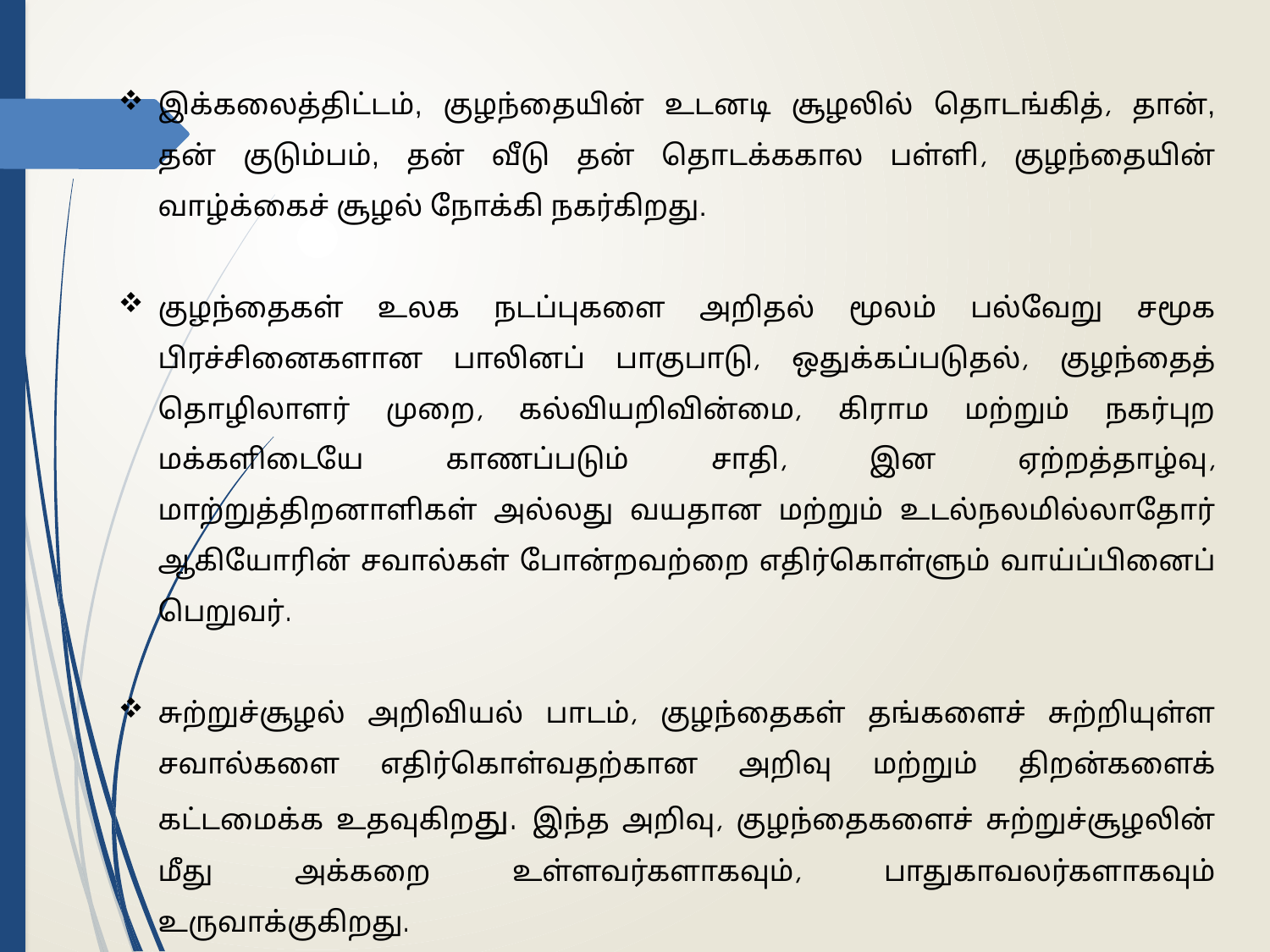

இக்கலைத்திட்டம், குழந்தையின் உடனடி சூழலில் தொடங்கித், தான், தன் குடும்பம், தன் வீடு தன் தொடக்ககால பள்ளி, குழந்தையின் வாழ்க்கைச் சூழல் நோக்கி நகர்கிறது.

குழந்தைகள் உலக நடப்புகளை அறிதல் மூலம் பல்வேறு சமூக பிரச்சினைகளான பாலினப் பாகுபாடு, ஒதுக்கப்படுதல், குழந்தைத் தொழிலாளர் முறை, கல்வியறிவின்மை, கிராம மற்றும் நகர்புற மக்களிடையே காணப்படும் சாதி, இன ஏற்றத்தாழ்வு, மாற்றுத்திறனாளிகள் அல்லது வயதான மற்றும் உடல்நலமில்லாதோர் ஆகியோரின் சவால்கள் போன்றவற்றை எதிர்கொள்ளும் வாய்ப்பினைப் பெறுவர்.

சுற்றுச்சூழல் அறிவியல் பாடம், குழந்தைகள் தங்களைச் சுற்றியுள்ள சவால்களை எதிர்கொள்வதற்கான அறிவு மற்றும் திறன்களைக் கட்டமைக்க உதவுகிறது. இந்த அறிவு, குழந்தைகளைச் சுற்றுச்சூழலின் மீது அக்கறை உள்ளவர்களாகவும், பாதுகாவலர்களாகவும் உருவாக்குகிறது.